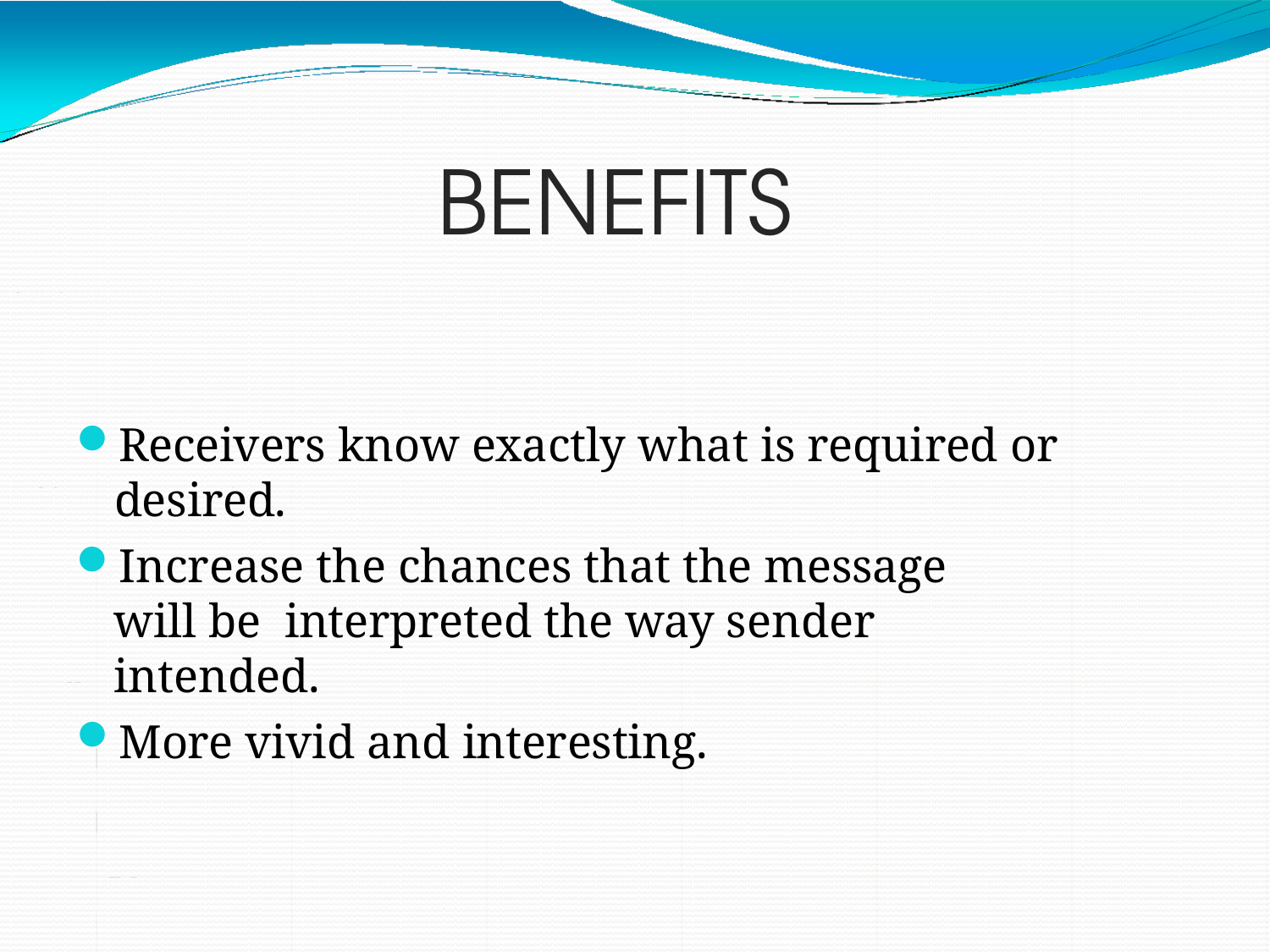

# BENEFITS
Receivers know exactly what is required or desired.
Increase the chances that the message will be  interpreted the way sender intended.
More vivid and interesting.